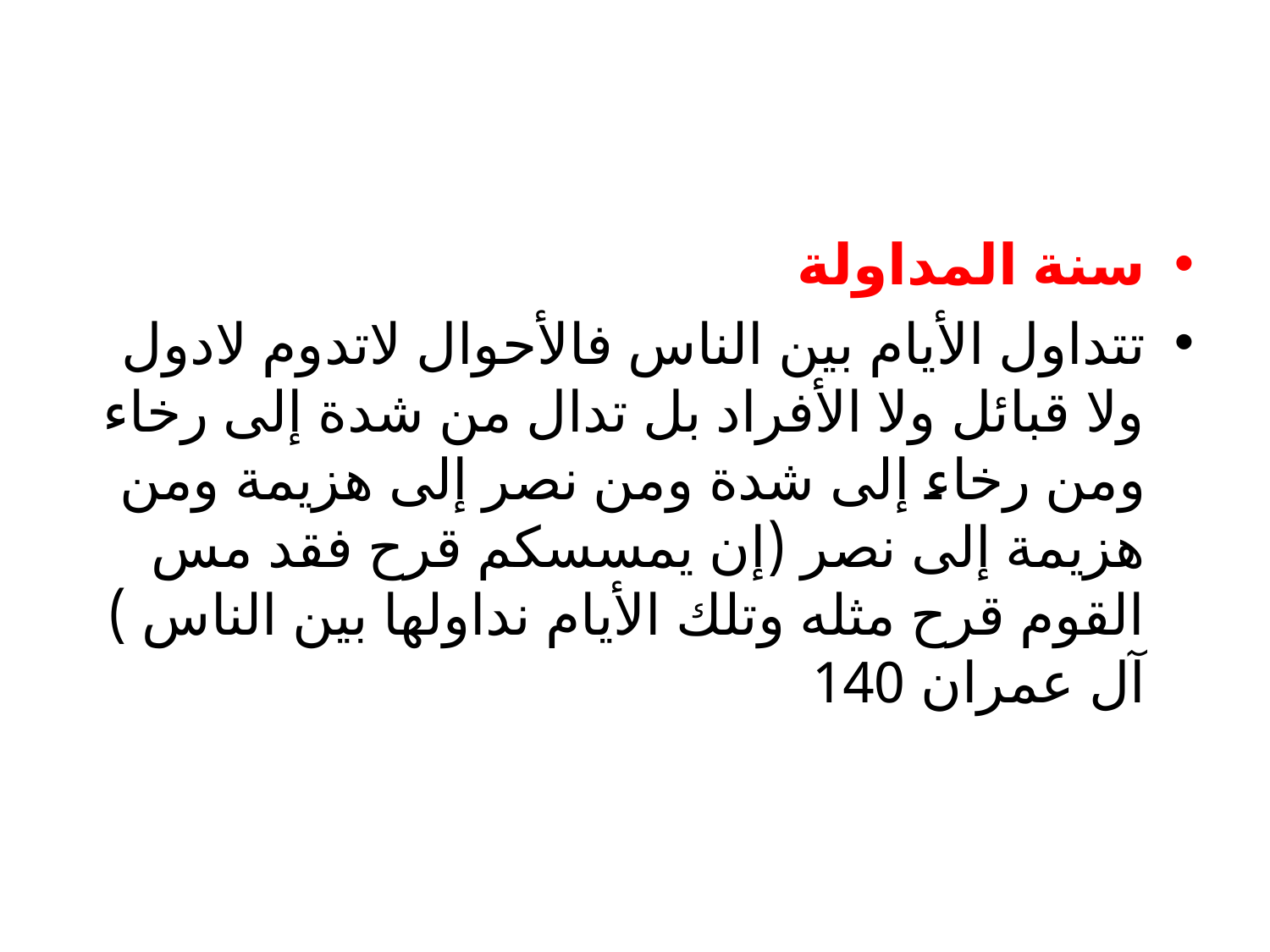

سنة المداولة
تتداول الأيام بين الناس فالأحوال لاتدوم لادول ولا قبائل ولا الأفراد بل تدال من شدة إلى رخاء ومن رخاء إلى شدة ومن نصر إلى هزيمة ومن هزيمة إلى نصر (إن يمسسكم قرح فقد مس القوم قرح مثله وتلك الأيام نداولها بين الناس ) آل عمران 140